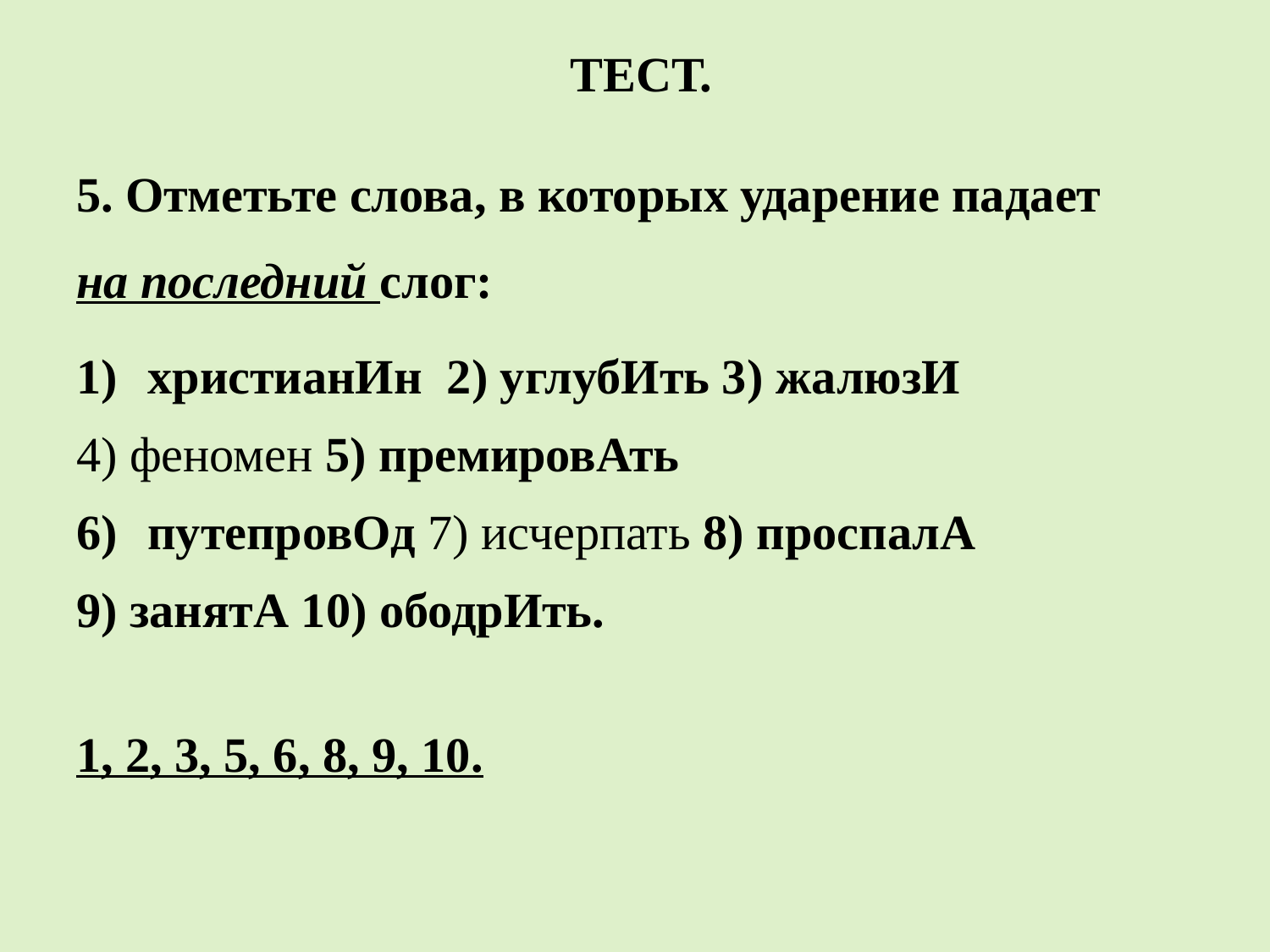

# ТЕСТ.
5. Отметьте слова, в которых ударение падает
на последний слог:
христианИн  2) углубИть 3) жалюзИ
4) феномен 5) премировАть
путепровОд 7) исчерпать 8) проспалА
9) занятА 10) ободрИть.

1, 2, 3, 5, 6, 8, 9, 10.